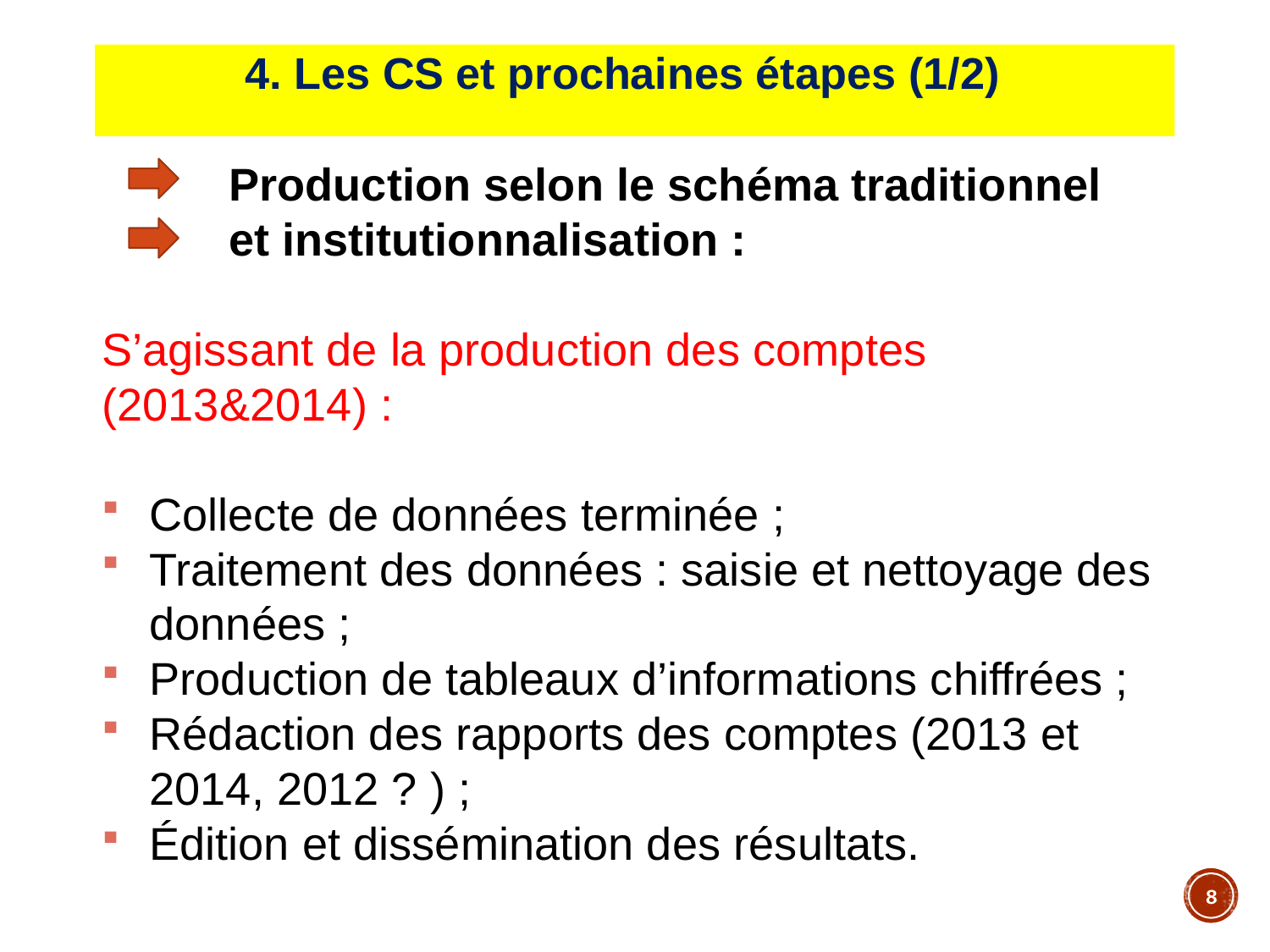

# 4. Les CS et prochaines étapes (1/2)
	Production selon le schéma traditionnel
	et institutionnalisation :

S’agissant de la production des comptes (2013&2014) :

Collecte de données terminée ;
Traitement des données : saisie et nettoyage des données ;
Production de tableaux d’informations chiffrées ;
Rédaction des rapports des comptes (2013 et 2014, 2012 ? ) ;
Édition et dissémination des résultats.

8